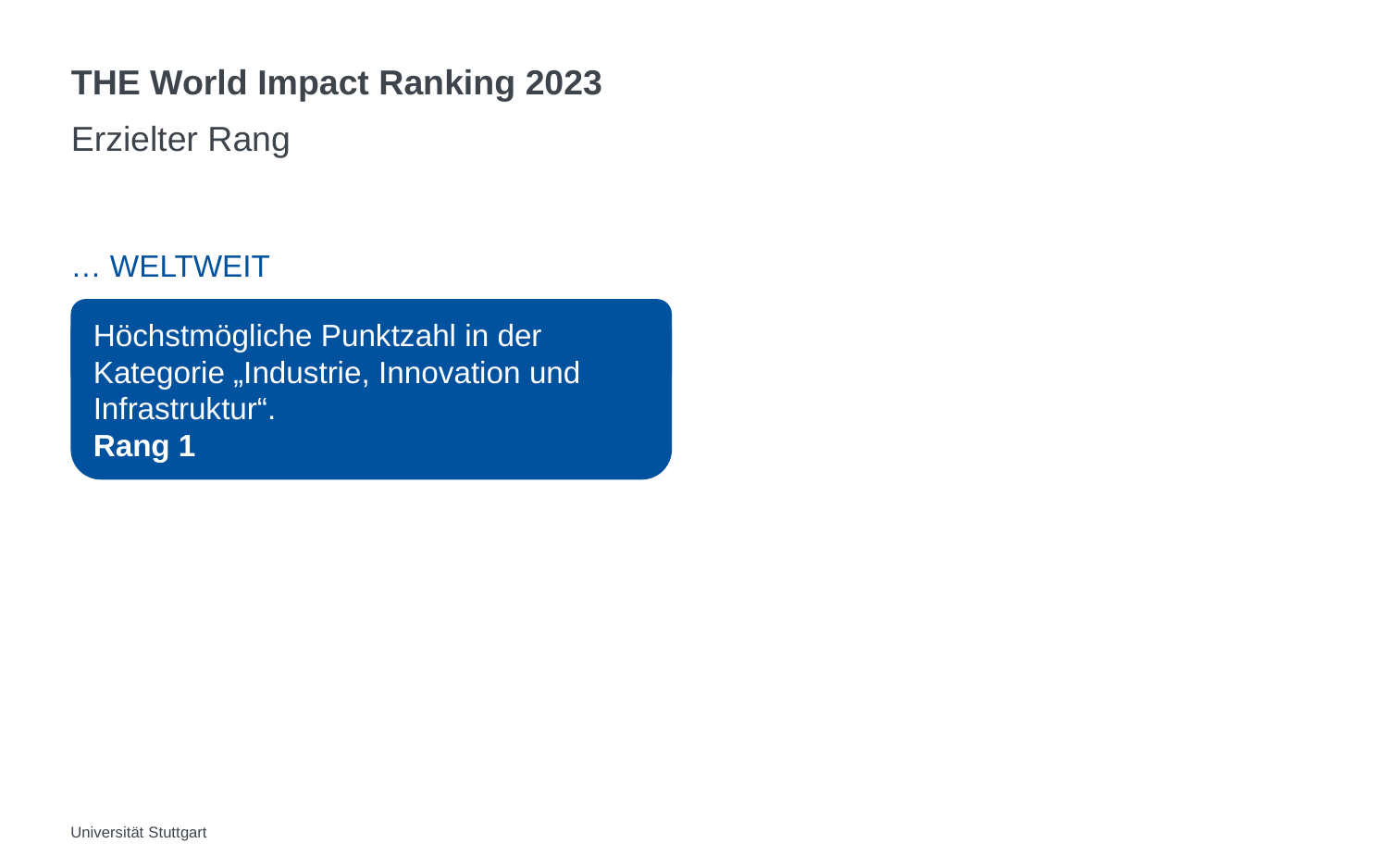

# THE World Impact Ranking 2023
Erzielter Rang
… Weltweit

Höchstmögliche Punktzahl in der Kategorie „Industrie, Innovation und Infrastruktur“.
Rang 1
Universität Stuttgart